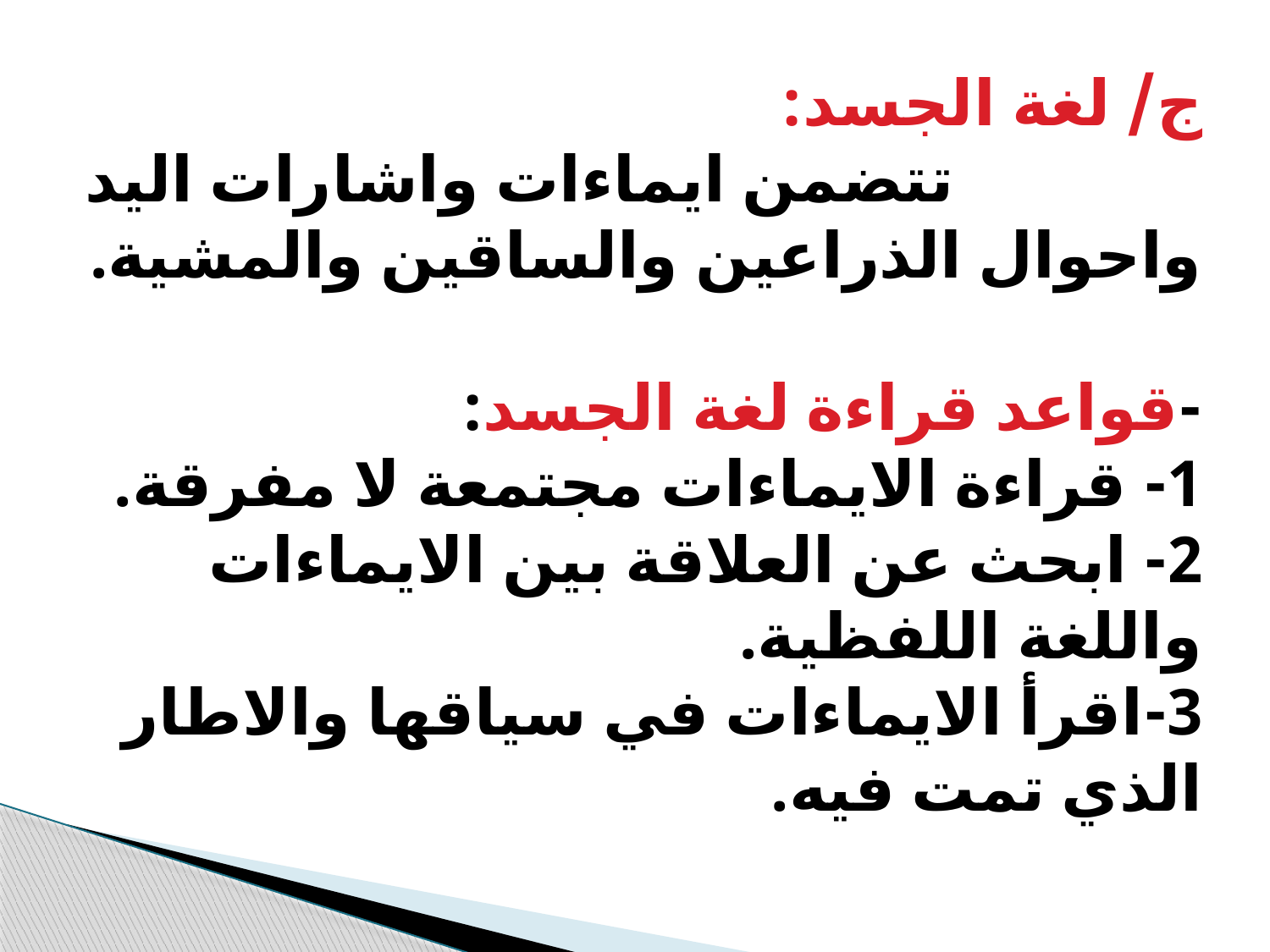

ج/ لغة الجسد:
               تتضمن ايماءات واشارات اليد واحوال الذراعين والساقين والمشية.

-قواعد قراءة لغة الجسد:
1- قراءة الايماءات مجتمعة لا مفرقة.
2- ابحث عن العلاقة بين الايماءات واللغة اللفظية.
3-اقرأ الايماءات في سياقها والاطار الذي تمت فيه.